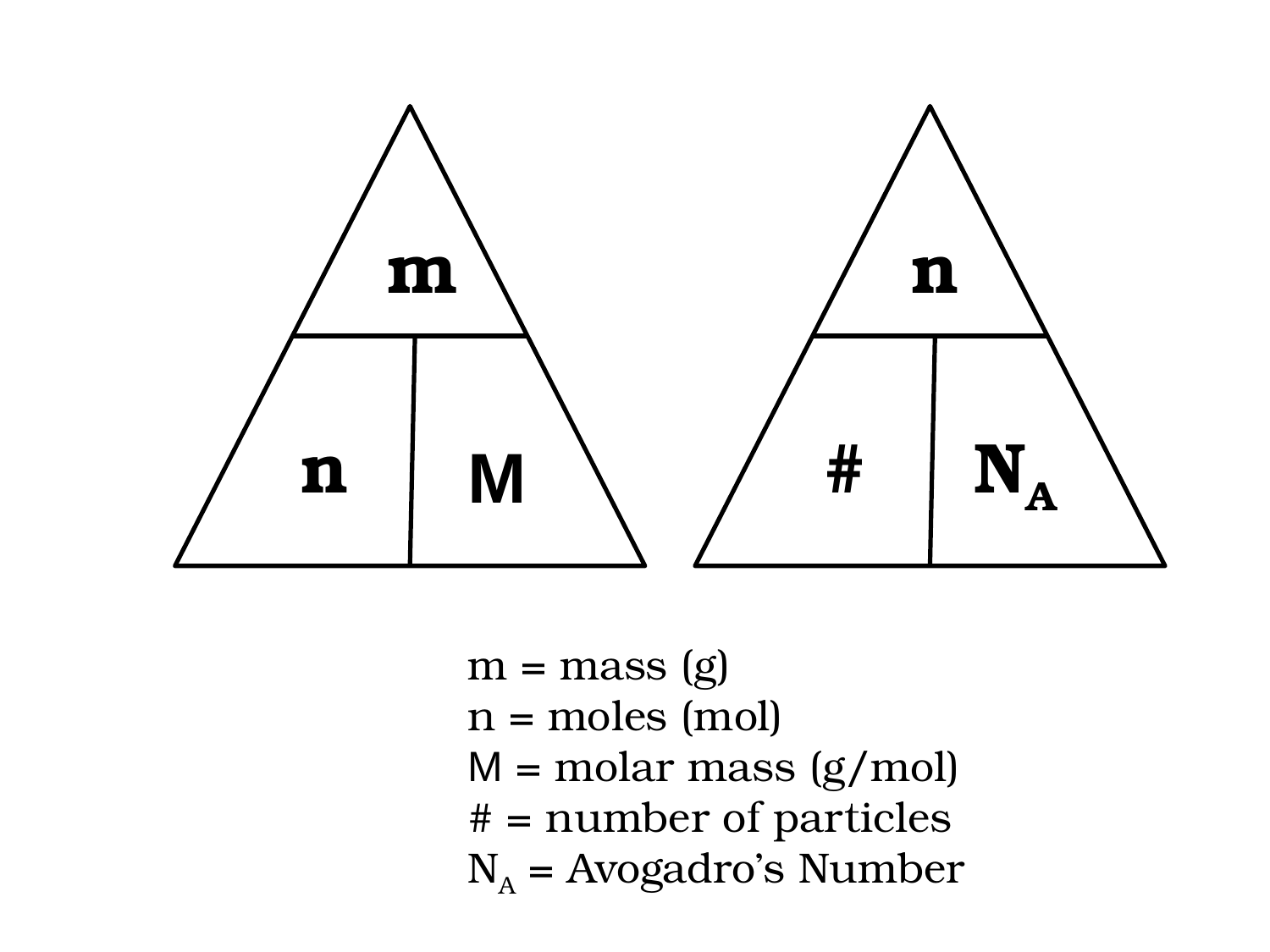

m
n
n
#
NA
M
m = mass (g)
n = moles (mol)
M = molar mass (g/mol)
# = number of particles
NA = Avogadro’s Number
        (6.02x1023 ___/mol)